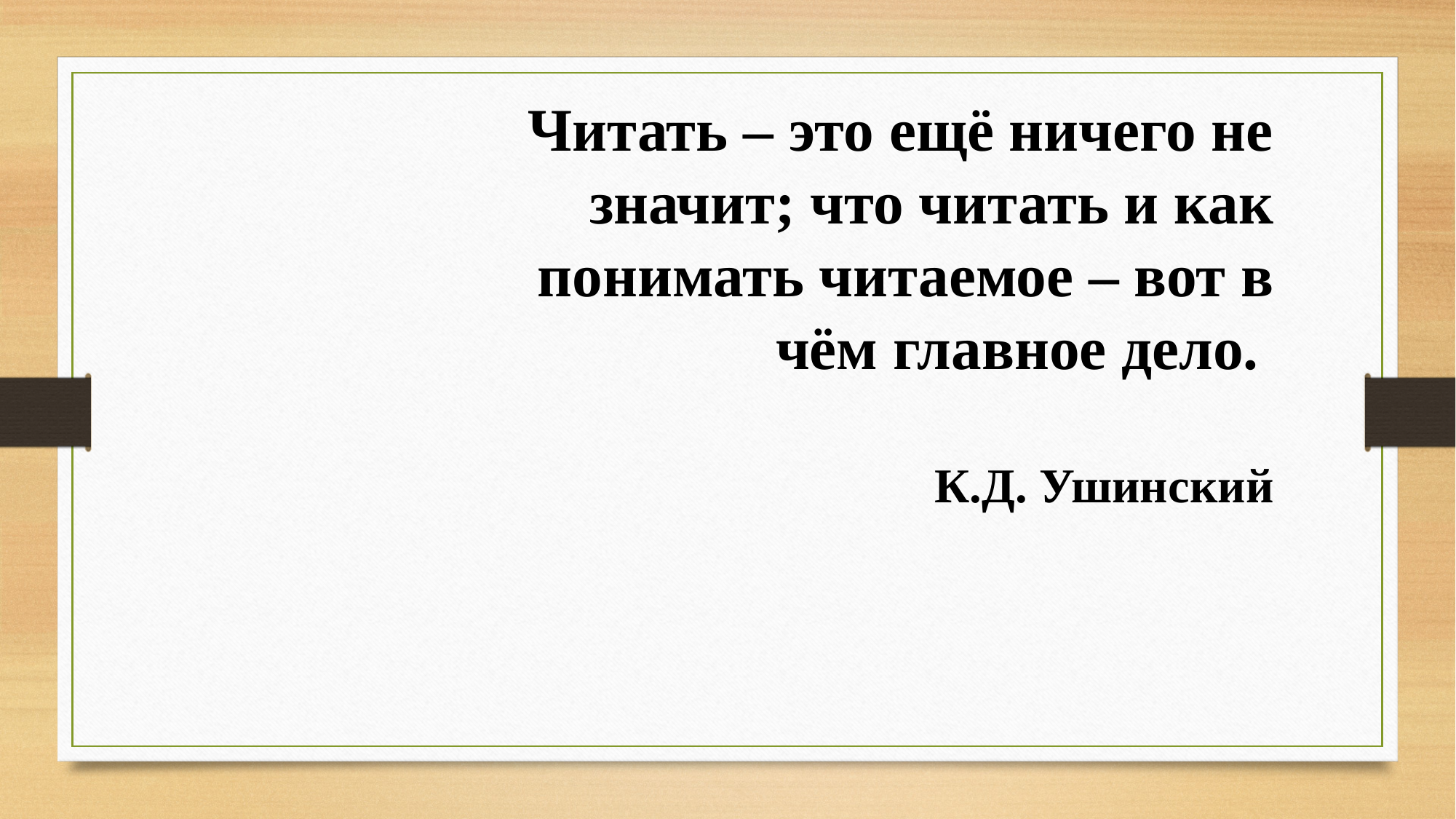

Читать – это ещё ничего не значит; что читать и как понимать читаемое – вот в чём главное дело.

 К.Д. Ушинский